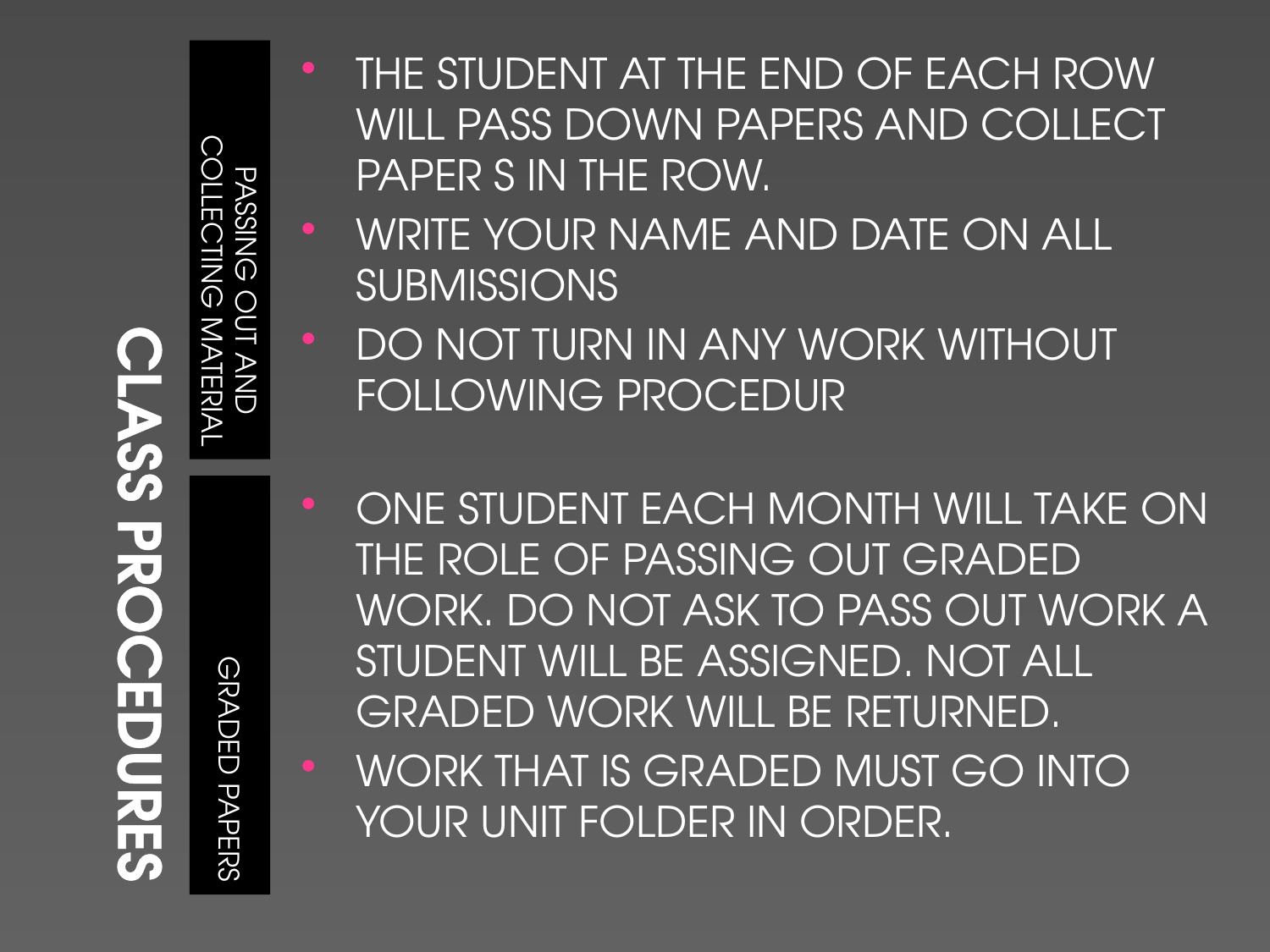

THE STUDENT AT THE END OF EACH ROW WILL PASS DOWN PAPERS AND COLLECT PAPER S IN THE ROW.
WRITE YOUR NAME AND DATE ON ALL SUBMISSIONS
DO NOT TURN IN ANY WORK WITHOUT FOLLOWING PROCEDUR

# CLASS PROCEDURES
PASSING OUT AND COLLECTING MATERIAL
GRADED PAPERS
ONE STUDENT EACH MONTH WILL TAKE ON THE ROLE OF PASSING OUT GRADED WORK. DO NOT ASK TO PASS OUT WORK A STUDENT WILL BE ASSIGNED. NOT ALL GRADED WORK WILL BE RETURNED.
WORK THAT IS GRADED MUST GO INTO YOUR UNIT FOLDER IN ORDER.